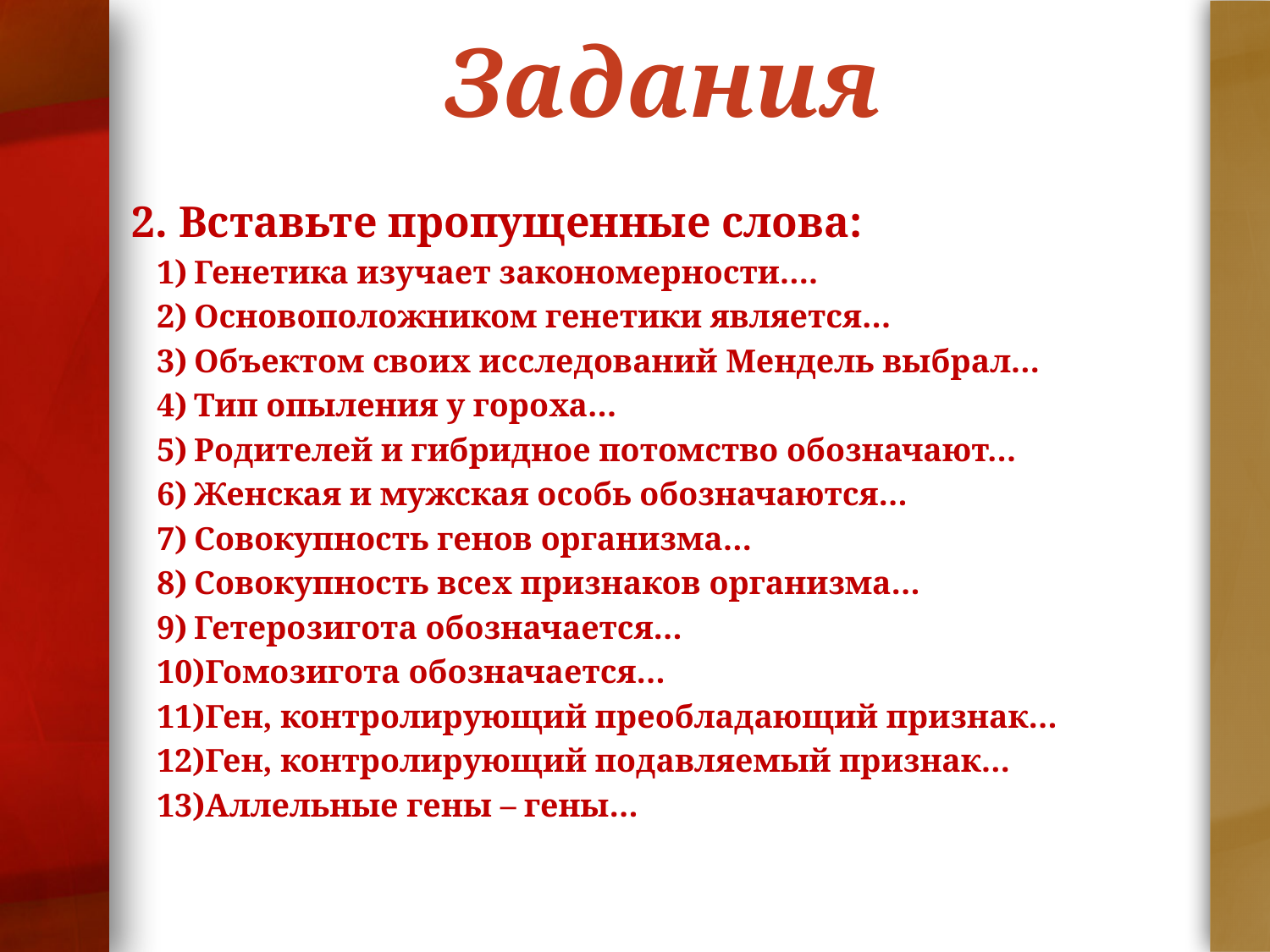

# Задания
2. Вставьте пропущенные слова:
Генетика изучает закономерности….
Основоположником генетики является…
Объектом своих исследований Мендель выбрал…
Тип опыления у гороха…
Родителей и гибридное потомство обозначают…
Женская и мужская особь обозначаются…
Совокупность генов организма…
Совокупность всех признаков организма…
Гетерозигота обозначается…
Гомозигота обозначается…
Ген, контролирующий преобладающий признак…
Ген, контролирующий подавляемый признак…
Аллельные гены – гены…